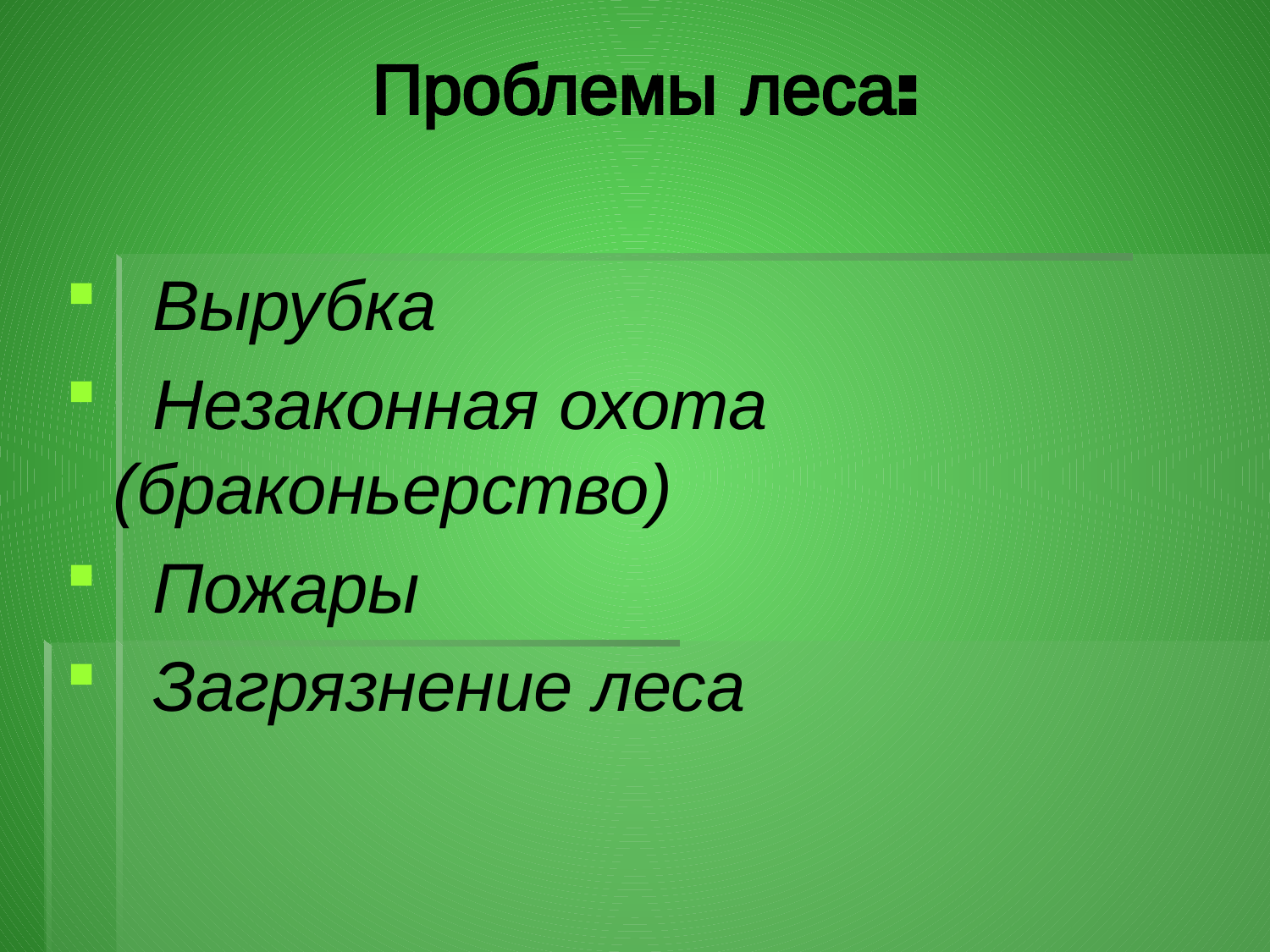

# Проблемы леса:
  Вырубка
  Незаконная охота   (браконьерство)
  Пожары
  Загрязнение леса